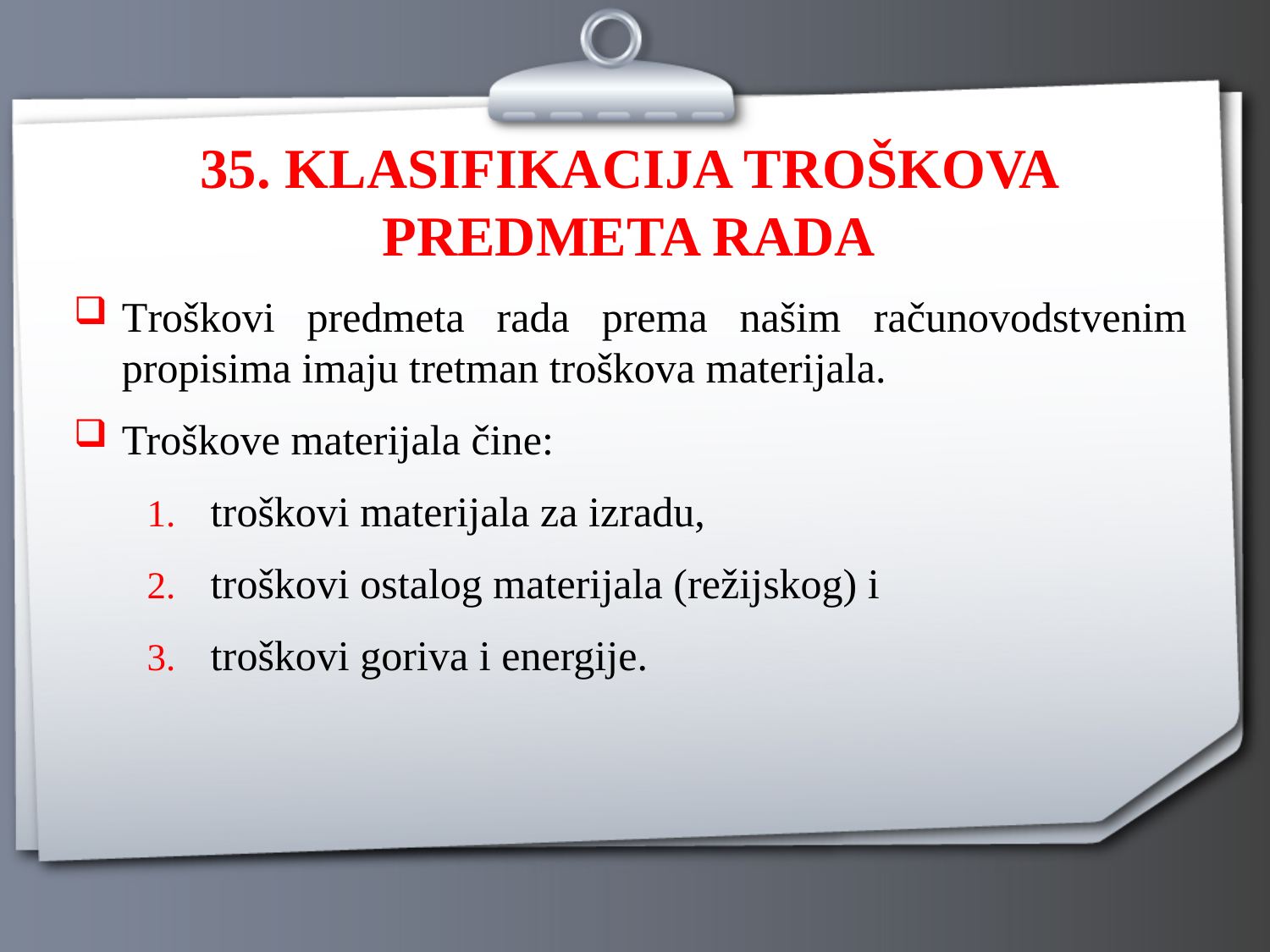

# 35. KLASIFIKACIJA TROŠKOVA PREDMETA RADA
Troškovi predmeta rada prema našim računovodstvenim propisima imaju tretman troškova materijala.
Troškove materijala čine:
troškovi materijala za izradu,
troškovi ostalog materijala (režijskog) i
troškovi goriva i energije.